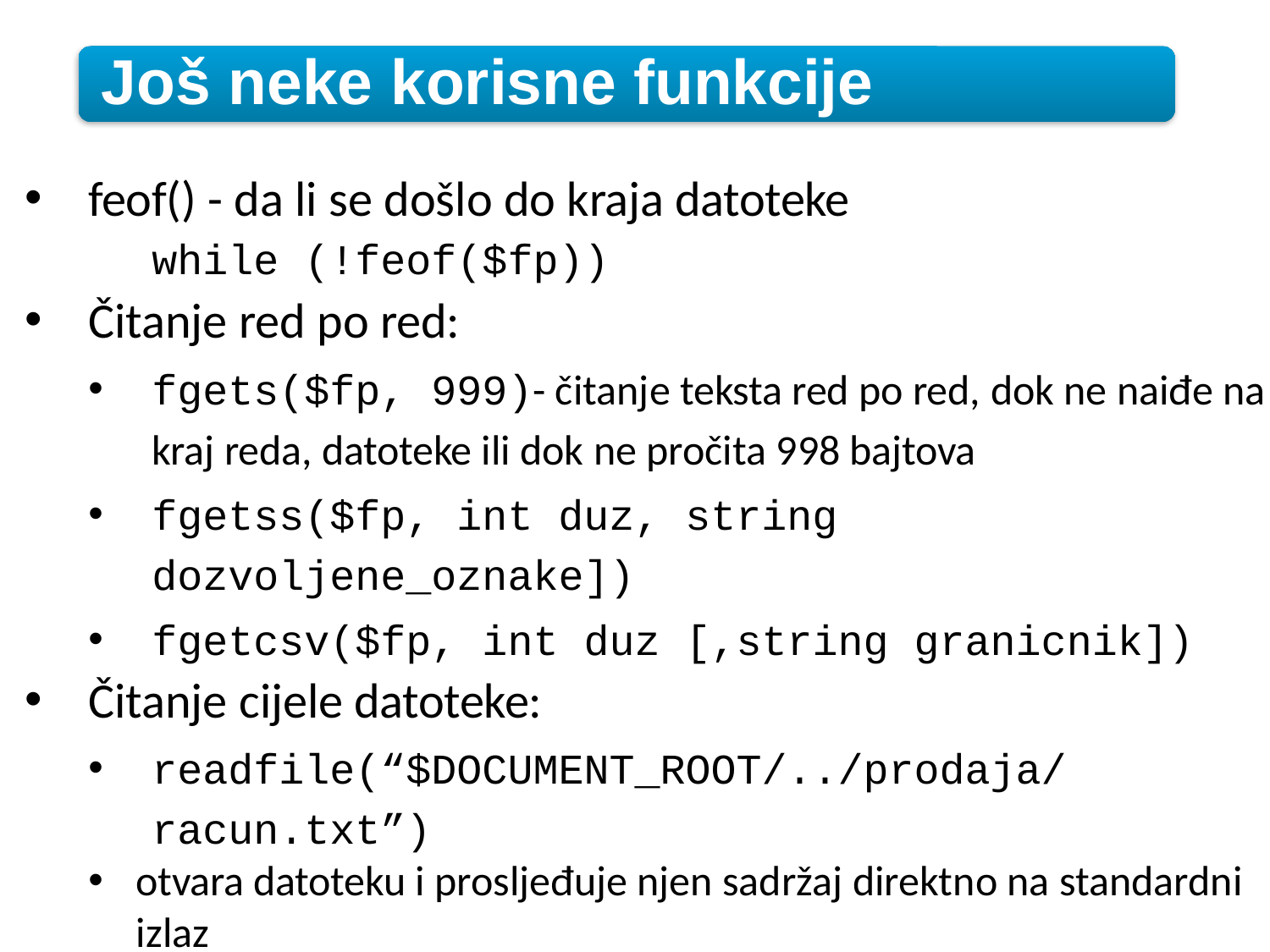

Još neke korisne funkcije
feof() - da li se došlo do kraja datoteke
	while (!feof($fp))
Čitanje red po red:
fgets($fp, 999)- čitanje teksta red po red, dok ne naiđe na kraj reda, datoteke ili dok ne pročita 998 bajtova
fgetss($fp, int duz, string dozvoljene_oznake])
fgetcsv($fp, int duz [,string granicnik])
Čitanje cijele datoteke:
readfile(“$DOCUMENT_ROOT/../prodaja/racun.txt”)
otvara datoteku i prosljeđuje njen sadržaj direktno na standardni izlaz
7